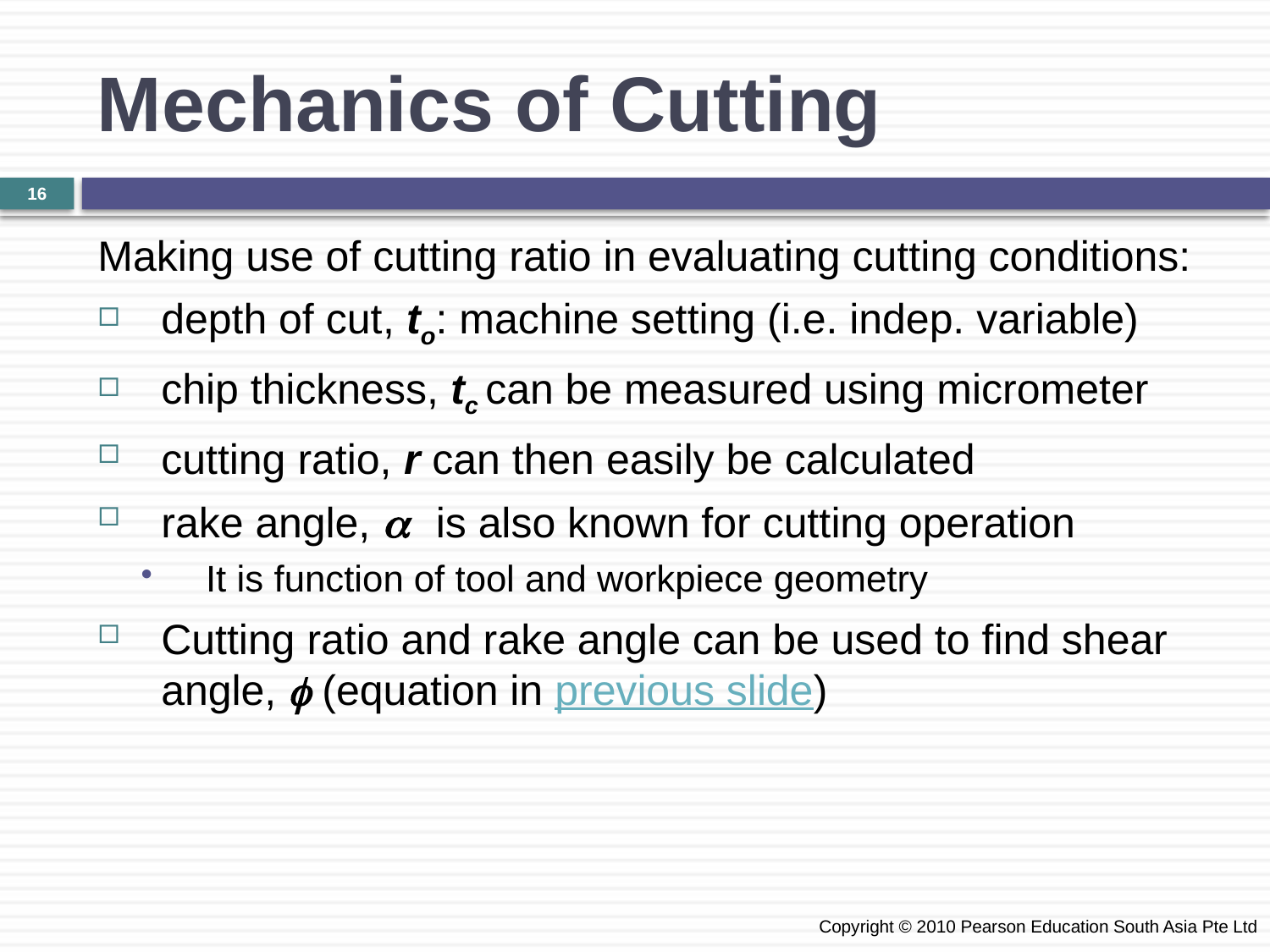

Mechanics of Cutting
16
Making use of cutting ratio in evaluating cutting conditions:
depth of cut, to: machine setting (i.e. indep. variable)
chip thickness, tc can be measured using micrometer
cutting ratio, r can then easily be calculated
rake angle, α  is also known for cutting operation
It is function of tool and workpiece geometry
Cutting ratio and rake angle can be used to find shear angle, φ (equation in previous slide)

   Copyright © 2010 Pearson Education South Asia Pte Ltd